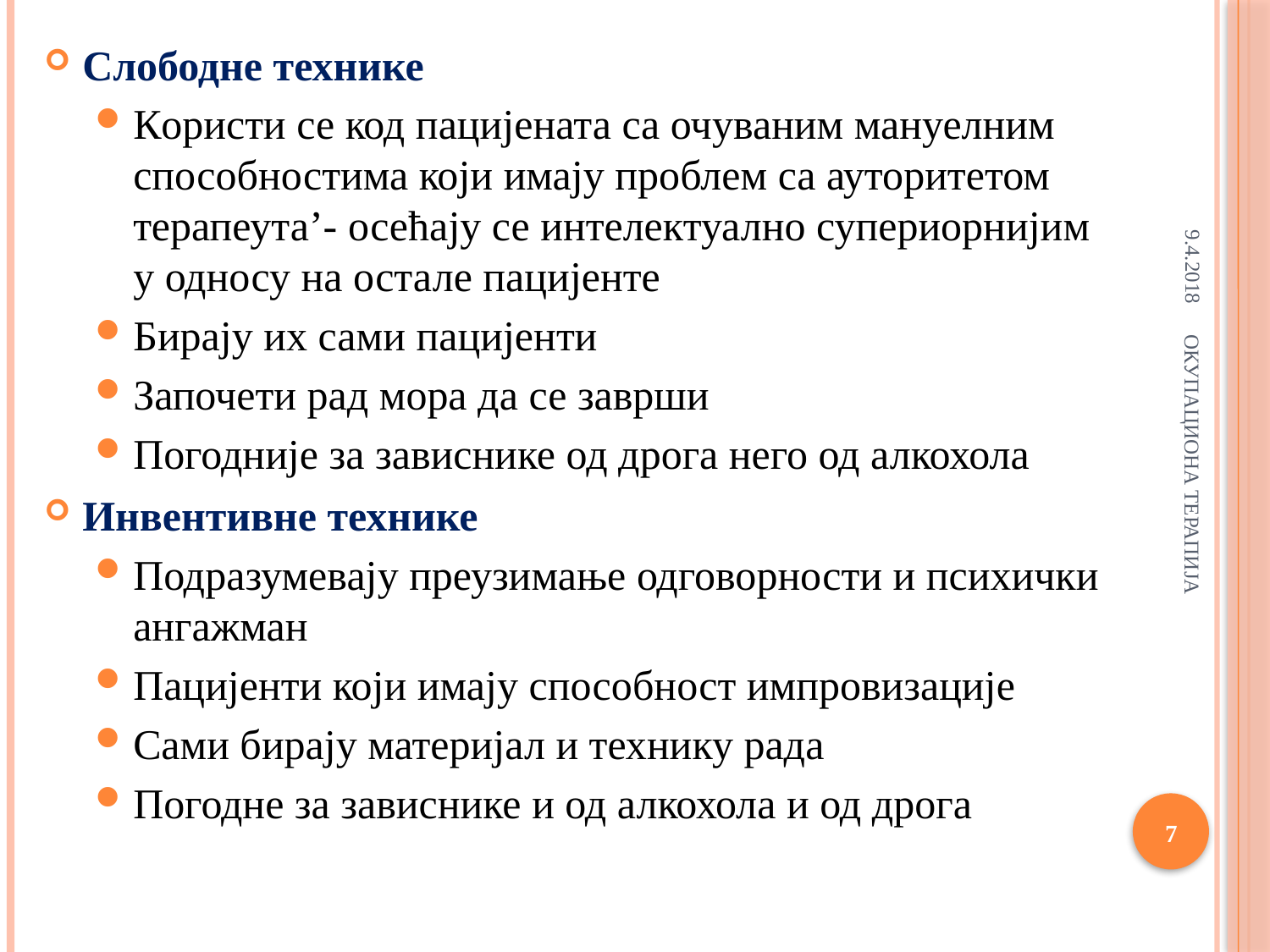

Слободне технике
Користи се код пацијената са очуваним мануелним способностима који имају проблем са ауторитетом терапеута’- осећају се интелектуално супериорнијим у односу на остале пацијенте
Бирају их сами пацијенти
Започети рад мора да се заврши
Погодније за зависнике од дрога него од алкохола
Инвентивне технике
Подразумевају преузимање одговорности и психички ангажман
Пацијенти који имају способност импровизације
Сами бирају материјал и технику рада
Погодне за зависнике и од алкохола и од дрога

#
9.4.2018
ОКУПАЦИОНА ТЕРАПИЈА
7